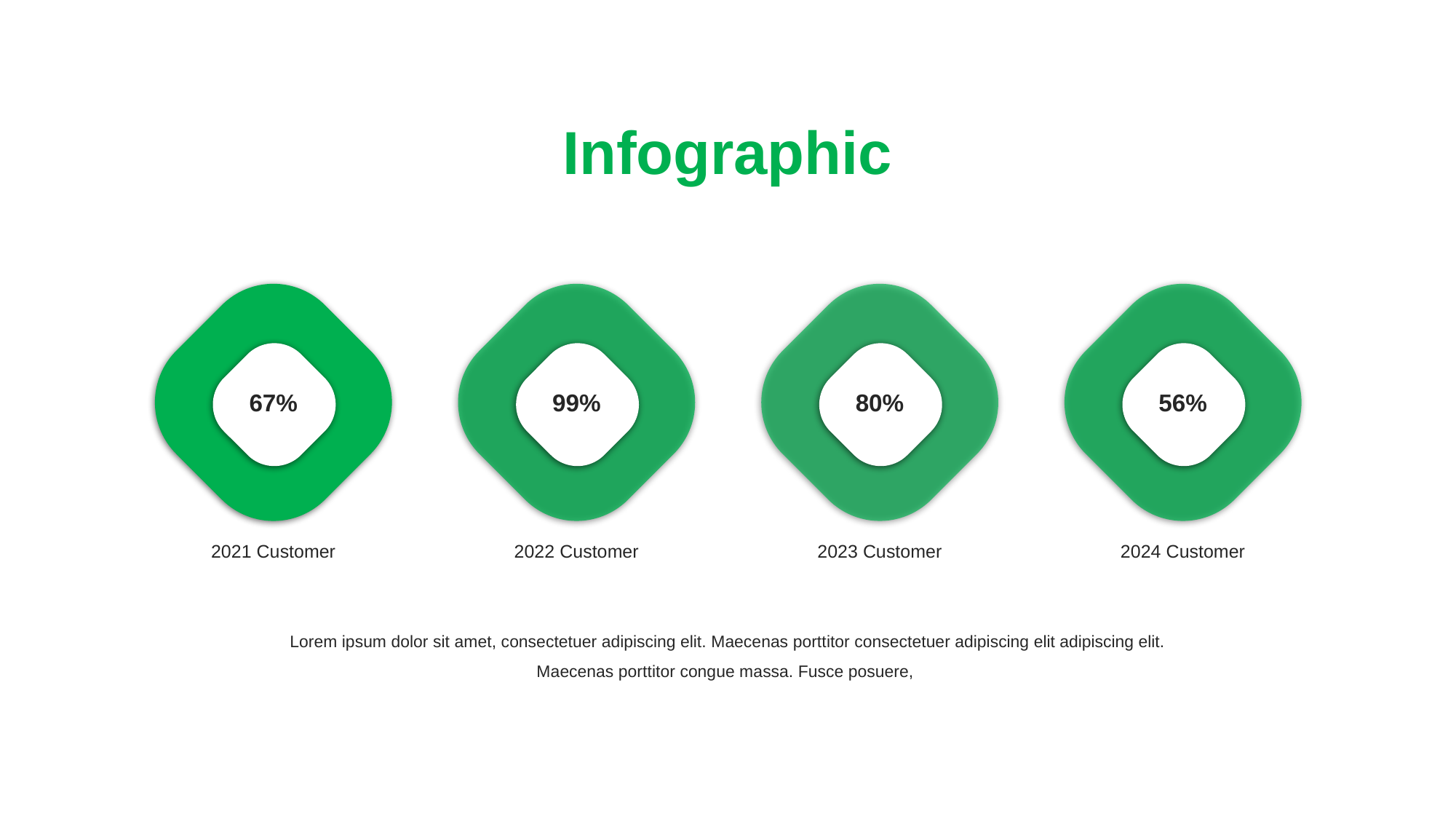

Infographic

67%
2021 Customer

99%
2022 Customer

80%
2023 Customer

56%
2024 Customer
Lorem ipsum dolor sit amet, consectetuer adipiscing elit. Maecenas porttitor consectetuer adipiscing elit adipiscing elit. Maecenas porttitor congue massa. Fusce posuere,